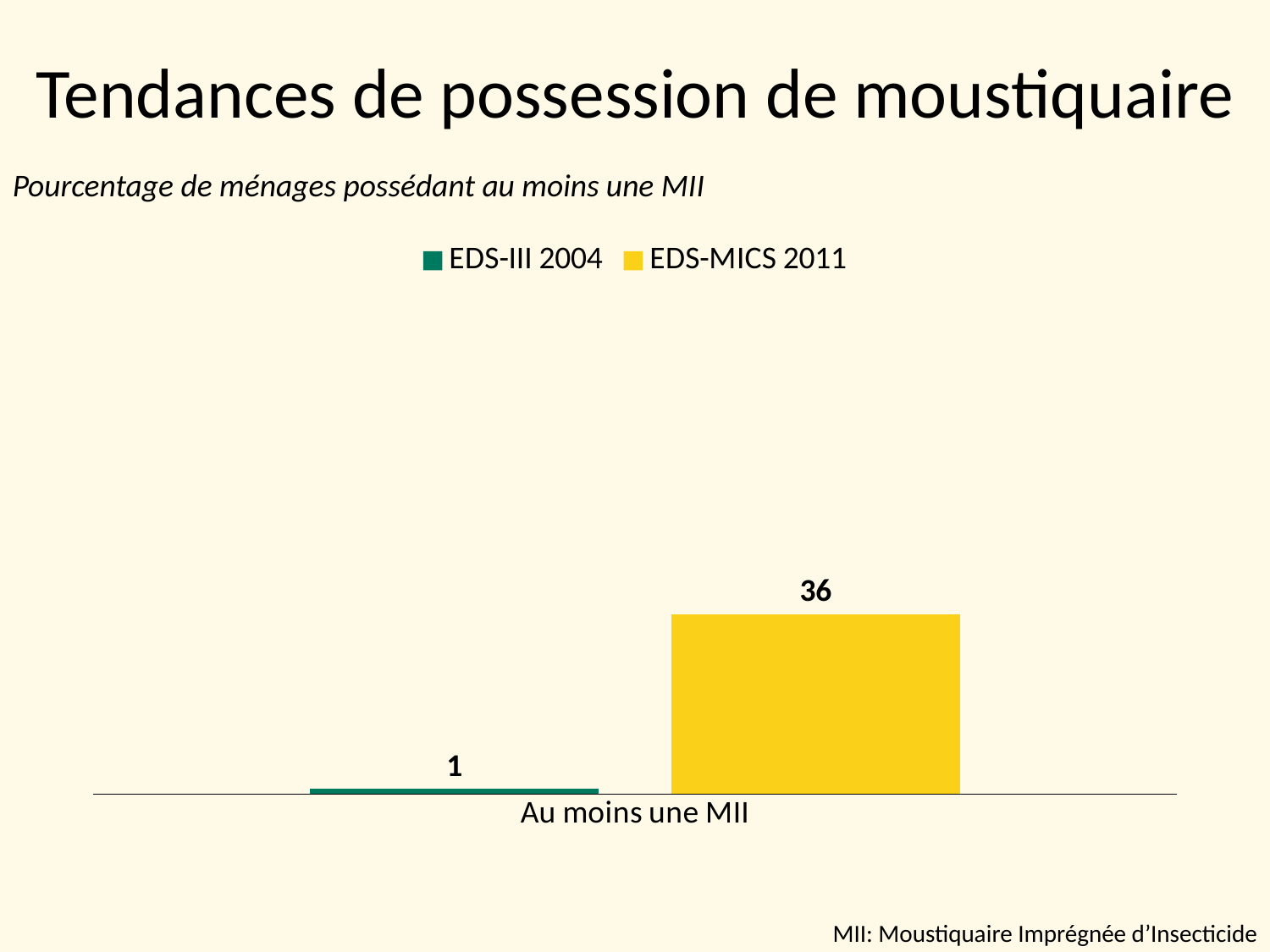

# Tendances de possession de moustiquaire
Pourcentage de ménages possédant au moins une MII

### Chart

| Category | EDS-III 2004 | EDS-MICS 2011 |
|---|---|---|
| Au moins une MII | 1.0 | 36.0 |
MII: Moustiquaire Imprégnée d’Insecticide